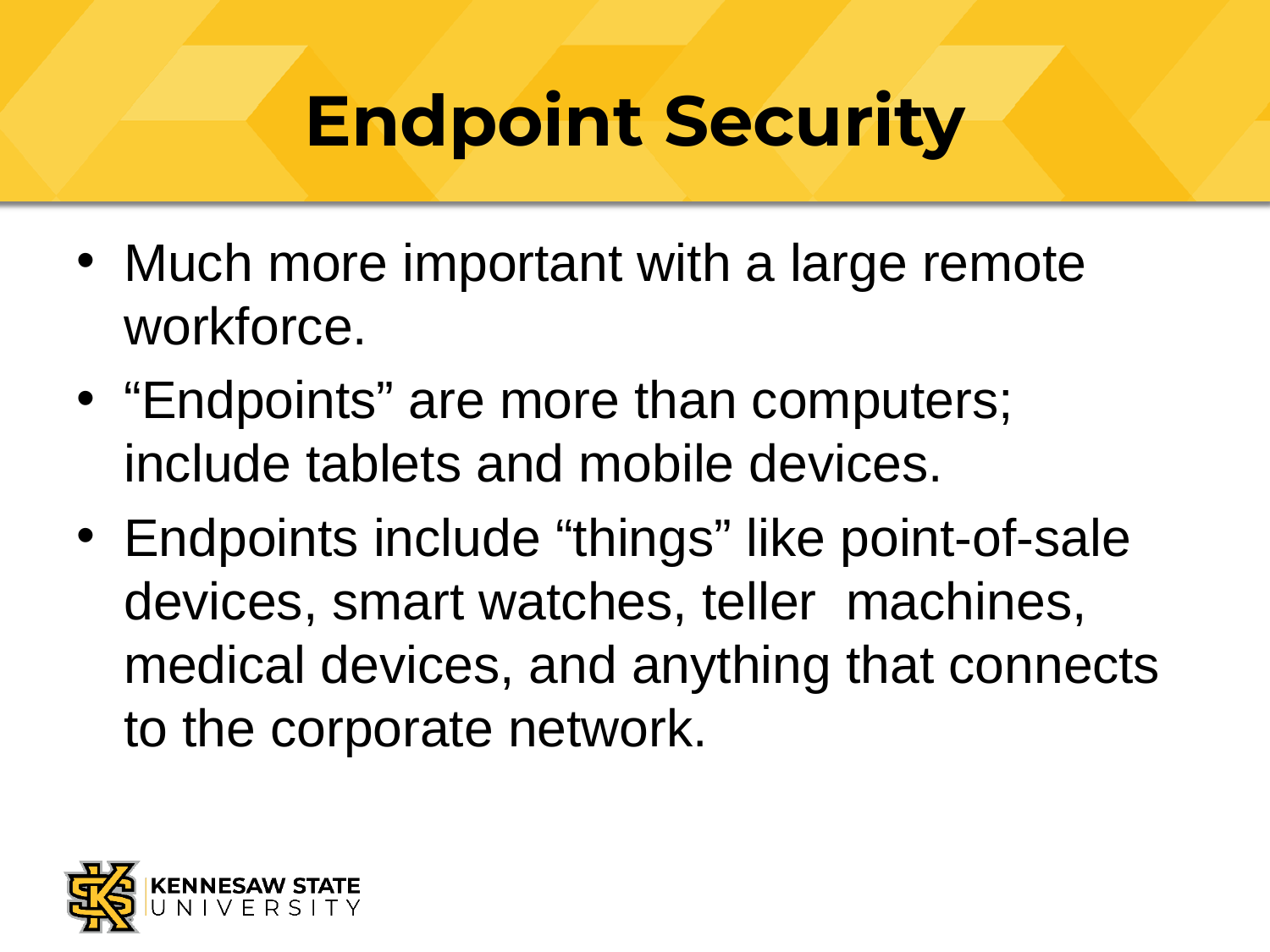

# Endpoint Security
Much more important with a large remote workforce.
“Endpoints” are more than computers; include tablets and mobile devices.
Endpoints include “things” like point-of-sale devices, smart watches, teller  machines, medical devices, and anything that connects to the corporate network.